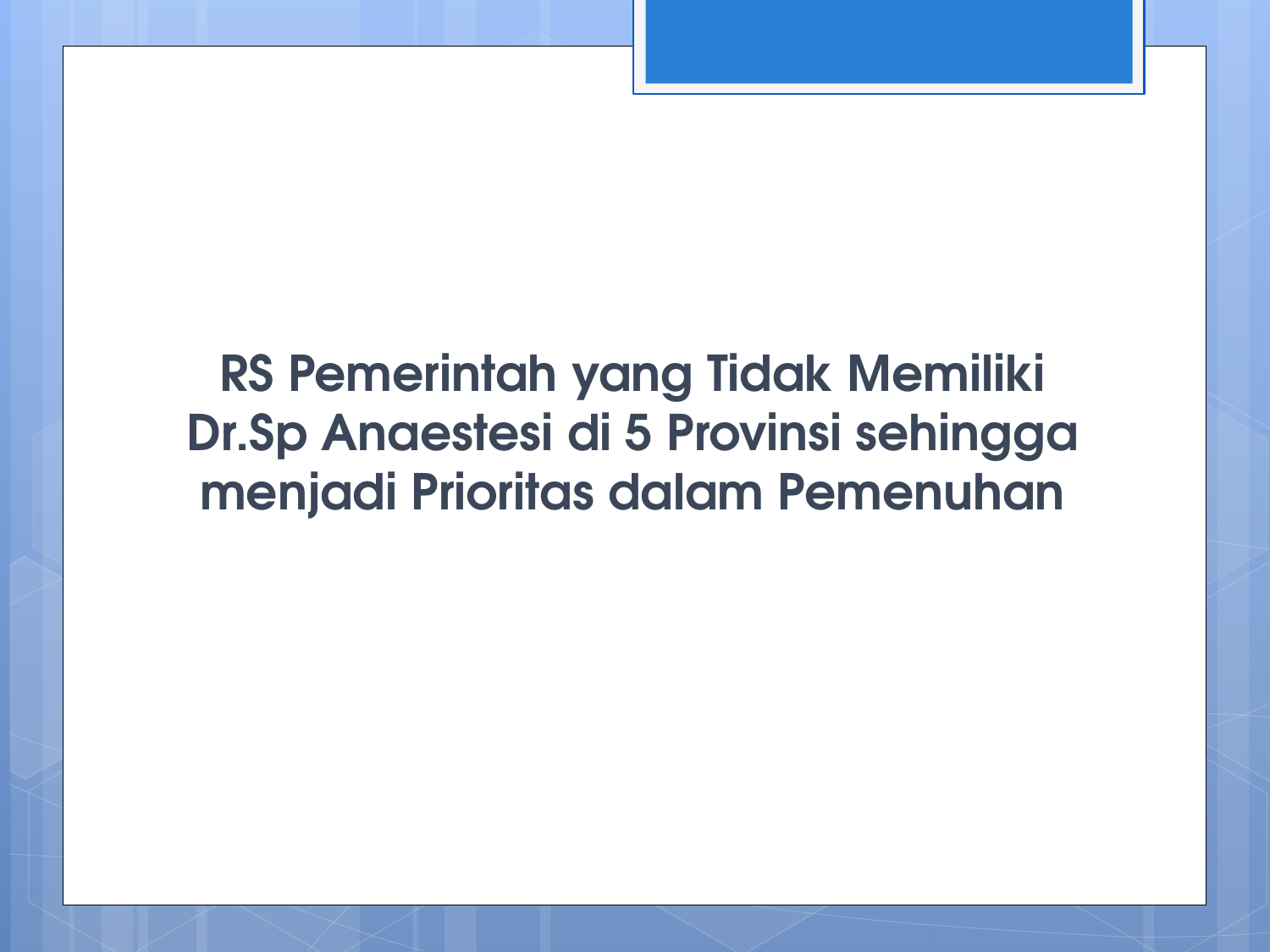

# RS Pemerintah yang Tidak Memiliki Dr.Sp Anaestesi di 5 Provinsi sehingga menjadi Prioritas dalam Pemenuhan